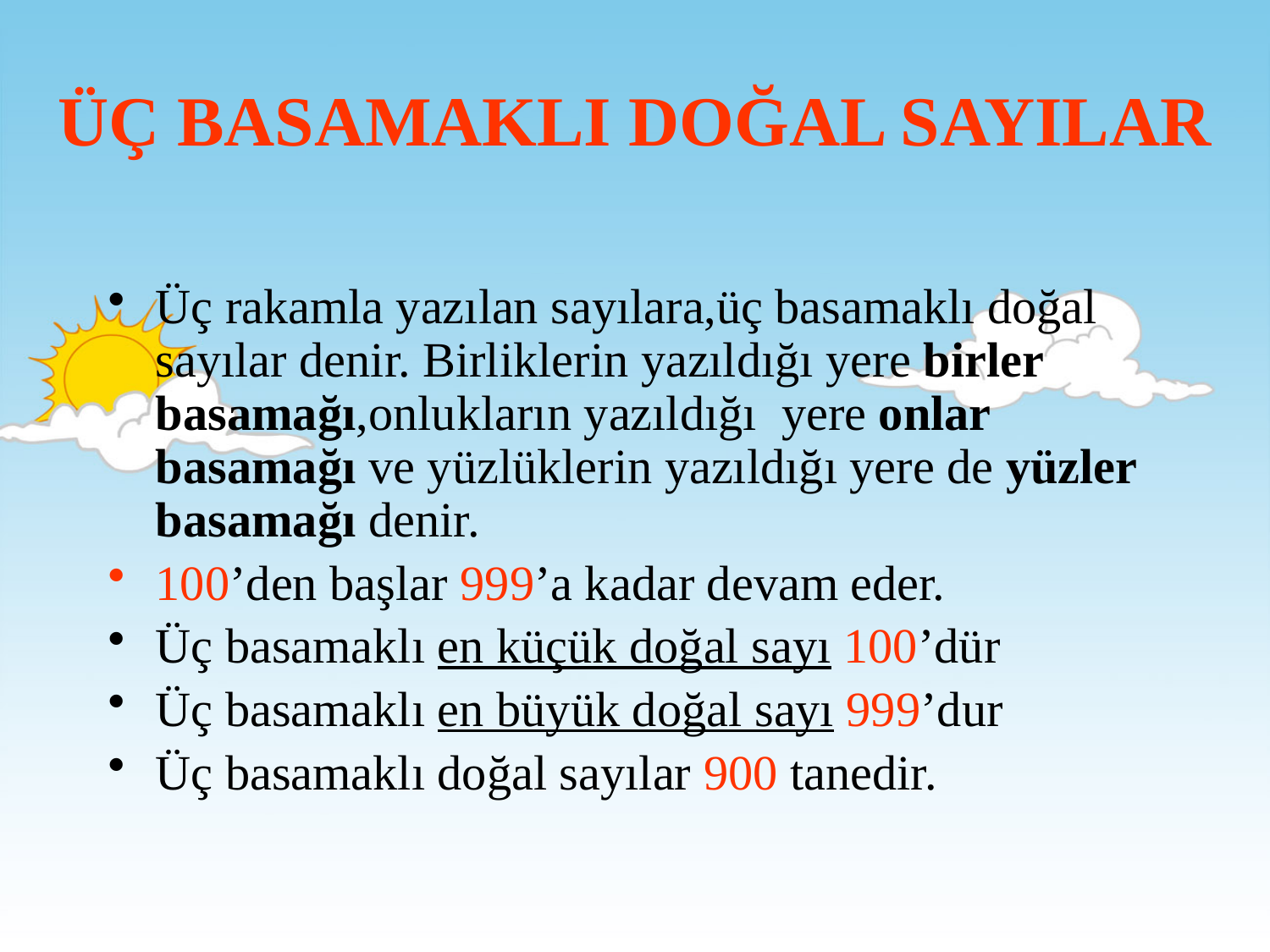

# ÜÇ BASAMAKLI DOĞAL SAYILAR
Üç rakamla yazılan sayılara,üç basamaklı doğal sayılar denir. Birliklerin yazıldığı yere birler basamağı,onlukların yazıldığı  yere onlar basamağı ve yüzlüklerin yazıldığı yere de yüzler basamağı denir.
100’den başlar 999’a kadar devam eder.
Üç basamaklı en küçük doğal sayı 100’dür
Üç basamaklı en büyük doğal sayı 999’dur
Üç basamaklı doğal sayılar 900 tanedir.